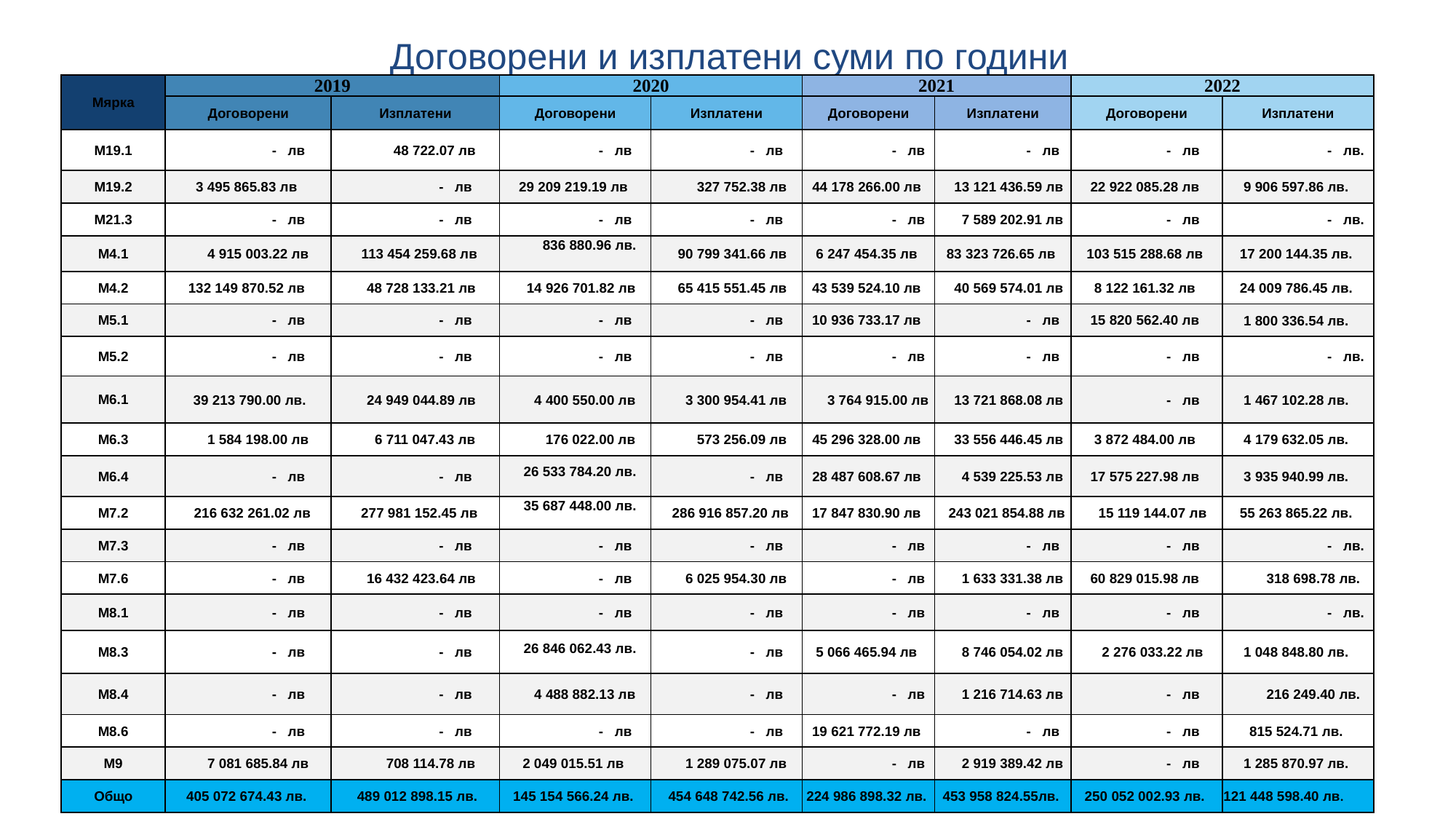

Договорени и изплатени суми по години
| Мярка | 2019 |  | 2020 |  | 2021 |  | 2022 |  |
| --- | --- | --- | --- | --- | --- | --- | --- | --- |
|  | Договорени | Изплатени | Договорени | Изплатени | Договорени | Изплатени | Договорени | Изплатени |
| M19.1 | - лв | 48 722.07 лв | - лв | - лв | - лв | - лв | - лв | - лв. |
| M19.2 | 3 495 865.83 лв | - лв | 29 209 219.19 лв | 327 752.38 лв | 44 178 266.00 лв | 13 121 436.59 лв | 22 922 085.28 лв | 9 906 597.86 лв. |
| M21.3 | - лв | - лв | - лв | - лв | - лв | 7 589 202.91 лв | - лв | - лв. |
| M4.1 | 4 915 003.22 лв | 113 454 259.68 лв | 836 880.96 лв. | 90 799 341.66 лв | 6 247 454.35 лв | 83 323 726.65 лв | 103 515 288.68 лв | 17 200 144.35 лв. |
| M4.2 | 132 149 870.52 лв | 48 728 133.21 лв | 14 926 701.82 лв | 65 415 551.45 лв | 43 539 524.10 лв | 40 569 574.01 лв | 8 122 161.32 лв | 24 009 786.45 лв. |
| M5.1 | - лв | - лв | - лв | - лв | 10 936 733.17 лв | - лв | 15 820 562.40 лв | 1 800 336.54 лв. |
| M5.2 | - лв | - лв | - лв | - лв | - лв | - лв | - лв | - лв. |
| M6.1 | 39 213 790.00 лв. | 24 949 044.89 лв | 4 400 550.00 лв | 3 300 954.41 лв | 3 764 915.00 лв | 13 721 868.08 лв | - лв | 1 467 102.28 лв. |
| M6.3 | 1 584 198.00 лв | 6 711 047.43 лв | 176 022.00 лв | 573 256.09 лв | 45 296 328.00 лв | 33 556 446.45 лв | 3 872 484.00 лв | 4 179 632.05 лв. |
| M6.4 | - лв | - лв | 26 533 784.20 лв. | - лв | 28 487 608.67 лв | 4 539 225.53 лв | 17 575 227.98 лв | 3 935 940.99 лв. |
| M7.2 | 216 632 261.02 лв | 277 981 152.45 лв | 35 687 448.00 лв. | 286 916 857.20 лв | 17 847 830.90 лв | 243 021 854.88 лв | 15 119 144.07 лв | 55 263 865.22 лв. |
| M7.3 | - лв | - лв | - лв | - лв | - лв | - лв | - лв | - лв. |
| M7.6 | - лв | 16 432 423.64 лв | - лв | 6 025 954.30 лв | - лв | 1 633 331.38 лв | 60 829 015.98 лв | 318 698.78 лв. |
| M8.1 | - лв | - лв | - лв | - лв | - лв | - лв | - лв | - лв. |
| M8.3 | - лв | - лв | 26 846 062.43 лв. | - лв | 5 066 465.94 лв | 8 746 054.02 лв | 2 276 033.22 лв | 1 048 848.80 лв. |
| M8.4 | - лв | - лв | 4 488 882.13 лв | - лв | - лв | 1 216 714.63 лв | - лв | 216 249.40 лв. |
| M8.6 | - лв | - лв | - лв | - лв | 19 621 772.19 лв | - лв | - лв | 815 524.71 лв. |
| M9 | 7 081 685.84 лв | 708 114.78 лв | 2 049 015.51 лв | 1 289 075.07 лв | - лв | 2 919 389.42 лв | - лв | 1 285 870.97 лв. |
| Общо | 405 072 674.43 лв. | 489 012 898.15 лв. | 145 154 566.24 лв. | 454 648 742.56 лв. | 224 986 898.32 лв. | 453 958 824.55лв. | 250 052 002.93 лв. | 121 448 598.40 лв. |